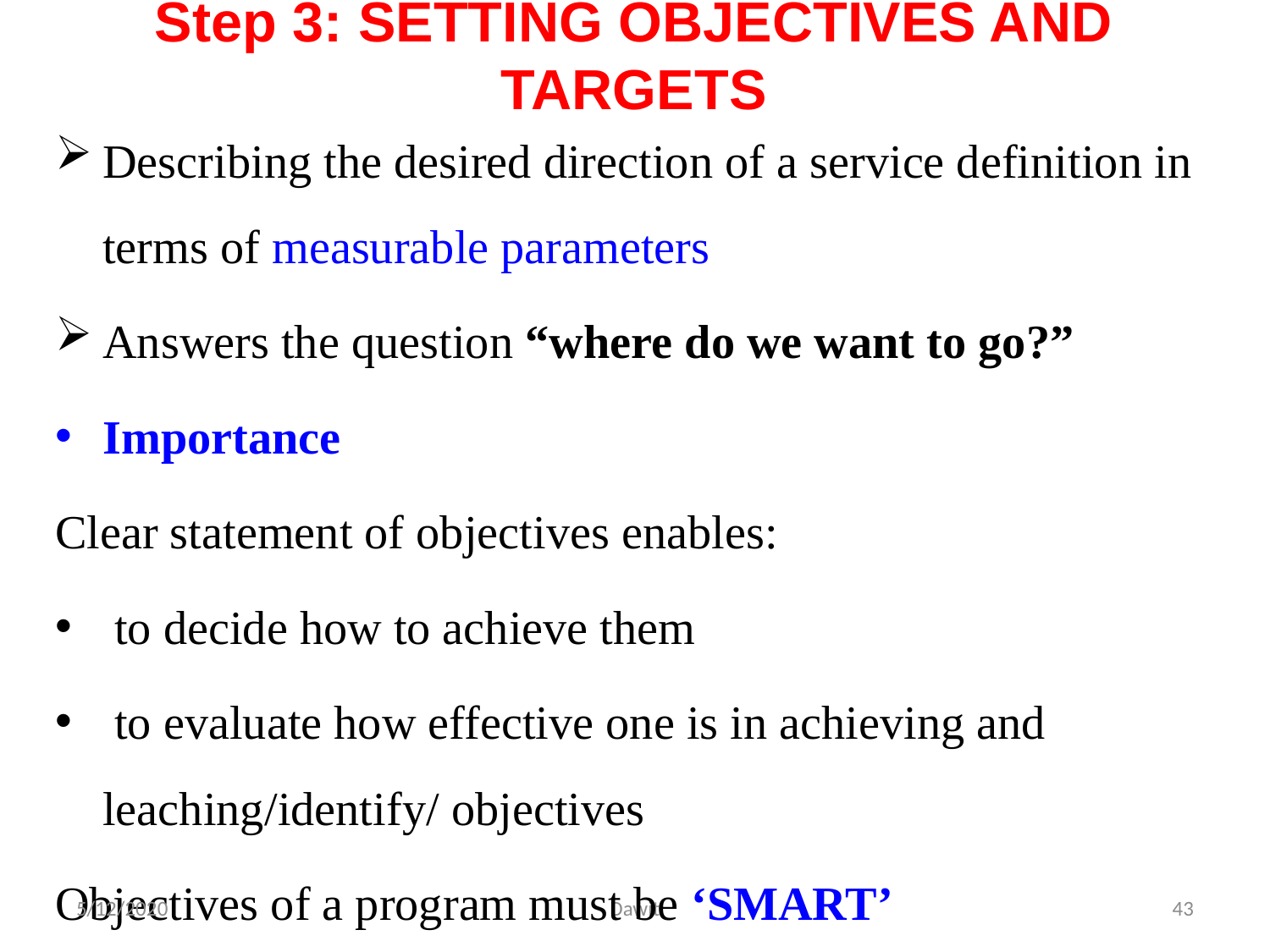

# Step 3: SETTING OBJECTIVES AND TARGETS
Describing the desired direction of a service definition in terms of measurable parameters
Answers the question “where do we want to go?”
Importance
Clear statement of objectives enables:
 to decide how to achieve them
 to evaluate how effective one is in achieving and leaching/identify/ objectives
Objectives of a program must be ‘SMART’
5/12/2020
Dawit
43